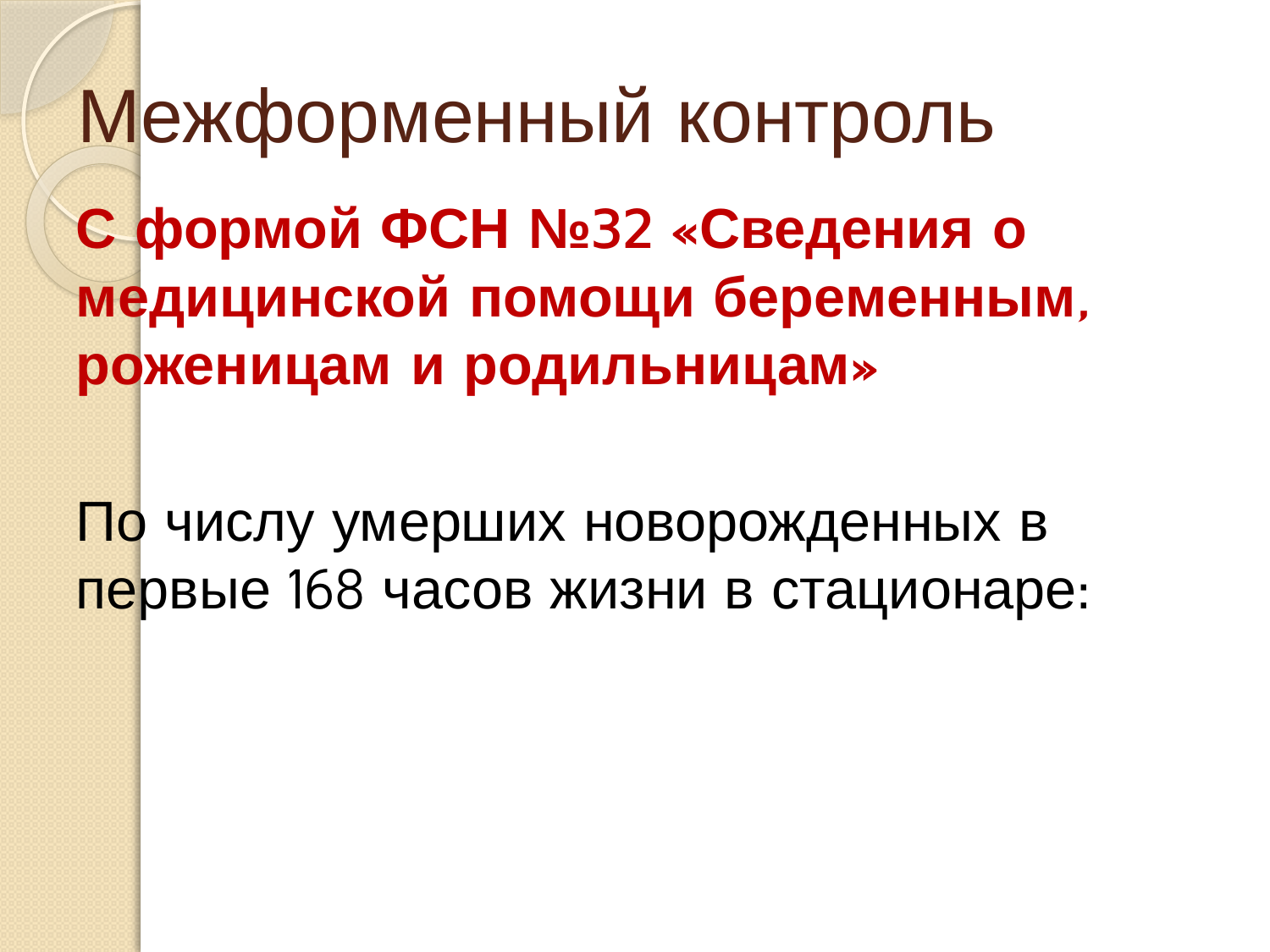

# Межформенный контроль
С формой ФСН №32 «Сведения о медицинской помощи беременным, роженицам и родильницам»

По числу умерших новорожденных в первые 168 часов жизни в стационаре: